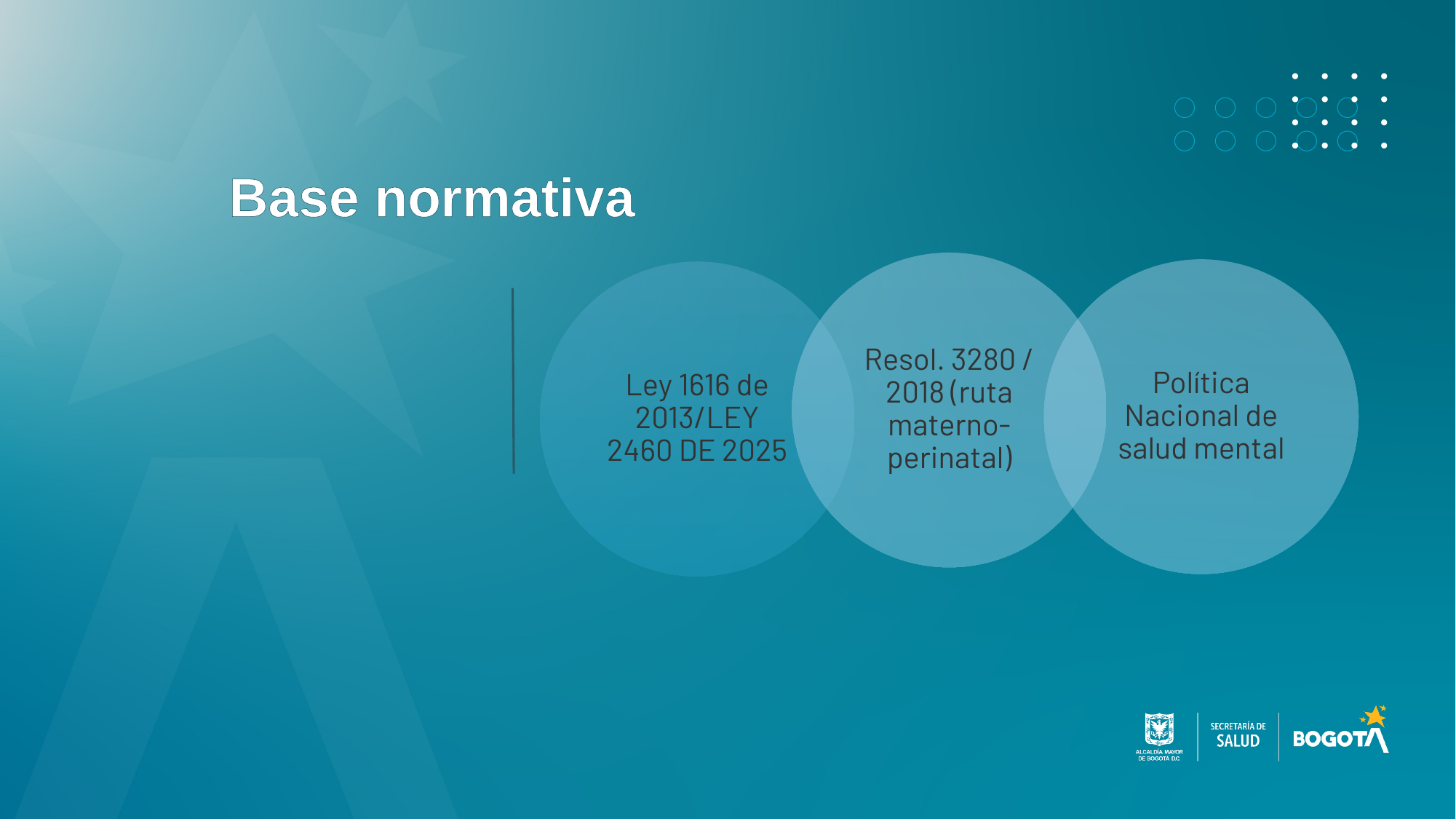

# Base normativa
Ley 1616 de 2013/LEY 2460 DE 2025
Resol. 3280 / 2018 (ruta materno-perinatal)
Política Nacional de salud mental